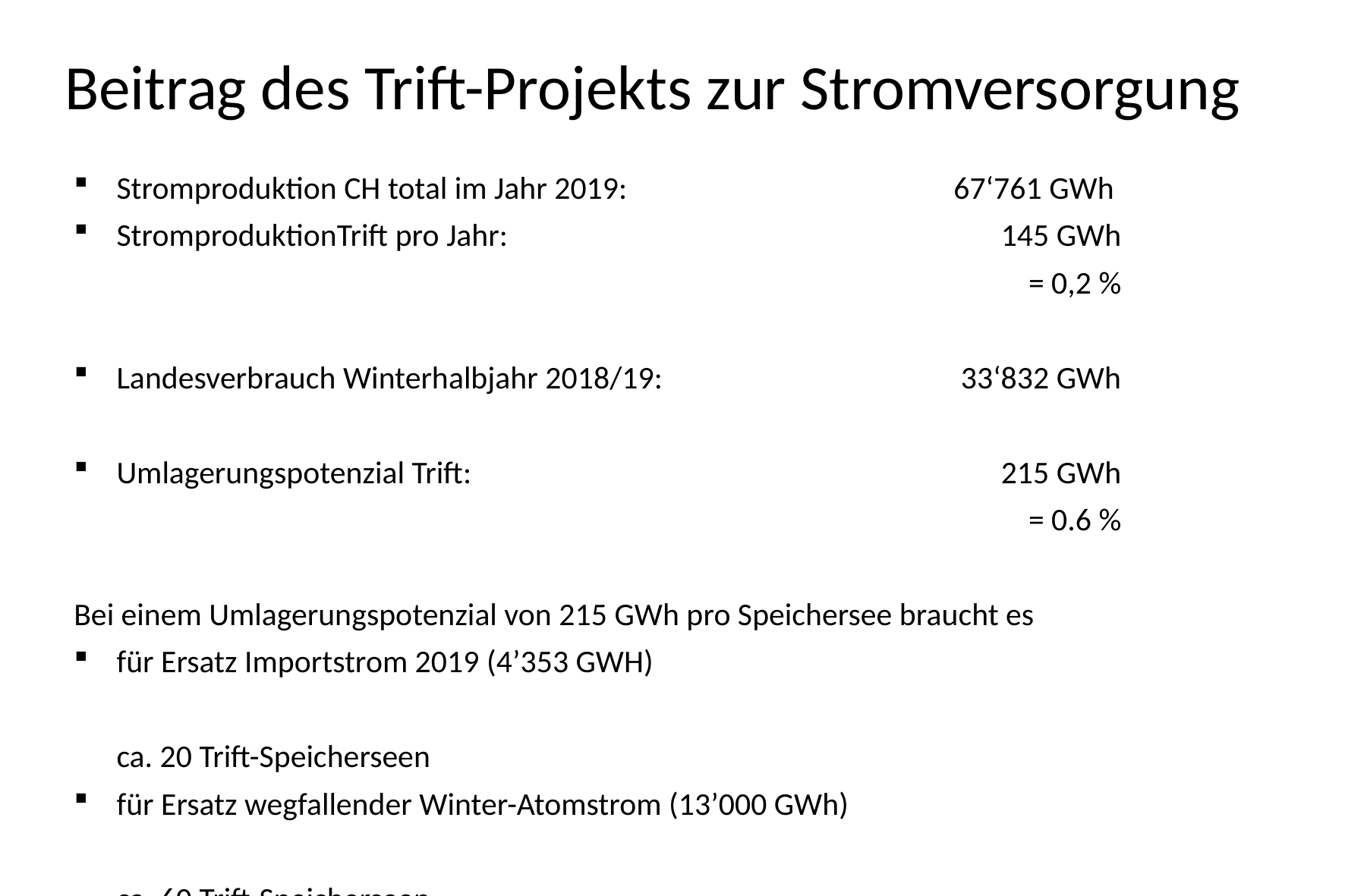

# Beitrag des Trift-Projekts zur Stromversorgung
Stromproduktion CH total im Jahr 2019:	67‘761 GWh
StromproduktionTrift pro Jahr:	145 GWh	= 0,2 %

Landesverbrauch Winterhalbjahr 2018/19:	33‘832 GWh
Umlagerungspotenzial Trift: 	215 GWh	= 0.6 %

Bei einem Umlagerungspotenzial von 215 GWh pro Speichersee braucht es
für Ersatz Importstrom 2019 (4’353 GWH)	ca. 20 Trift-Speicherseen
für Ersatz wegfallender Winter-Atomstrom (13’000 GWh)	ca. 60 Trift-Speicherseen
für Ersatz Ölheizungen durch Elektrowärmepumpen	 ca. 50 Trift-Speicherseen
für Winter-Ersatz der fossilen Mobilität durch Elektrofahrzeuge	 ca. 70 Trift-Speicherseen

Wollte man die Energiewende durch den Ausbau der Wasserkraftnutzung erreichen, braucht es rund 200 Projekte in der Grössenordnung des Trift-Speichersees.